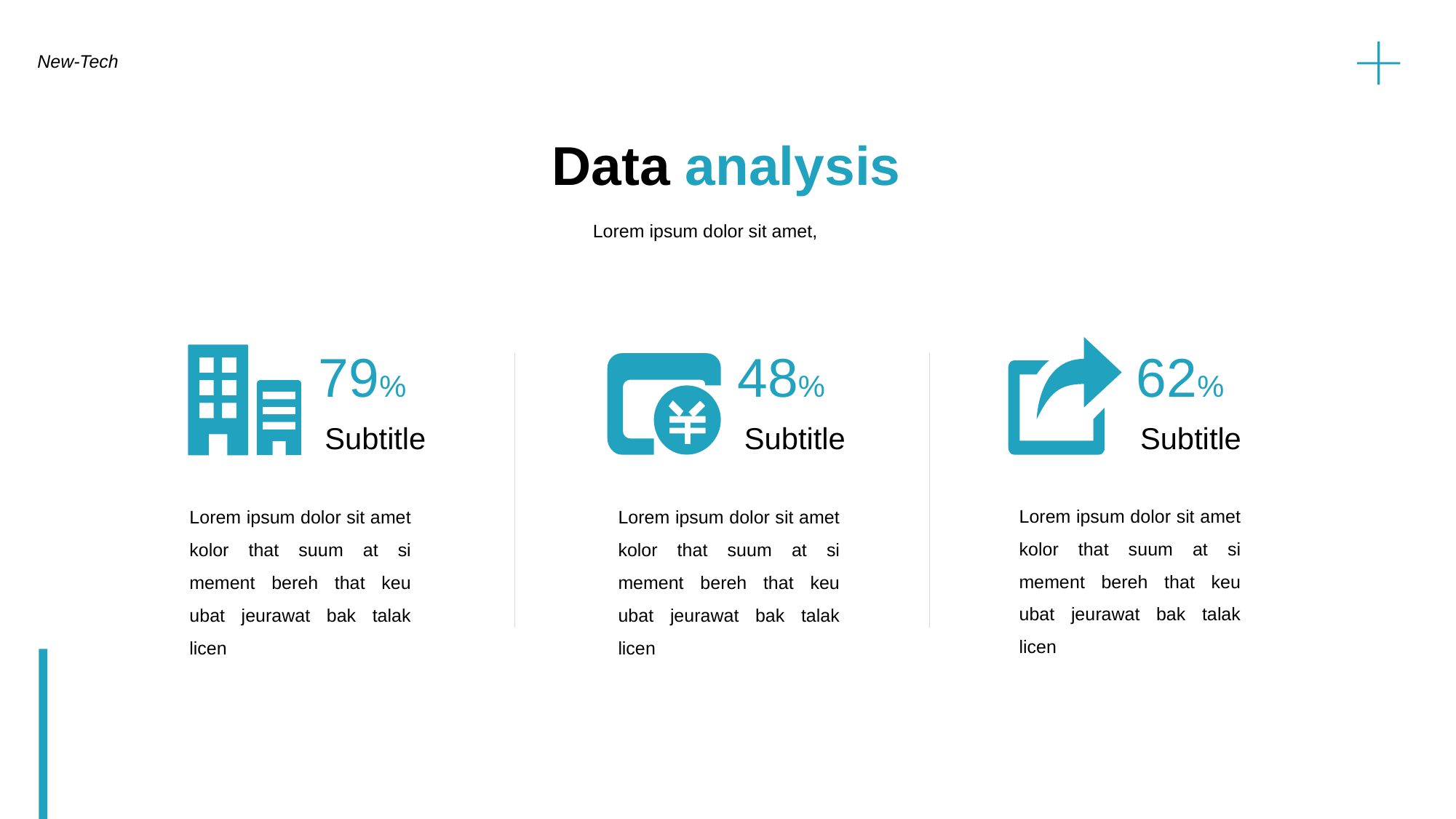

New-Tech
Data analysis
Lorem ipsum dolor sit amet,
79%

Subtitle
48%

Subtitle
62%

Subtitle
Lorem ipsum dolor sit amet kolor that suum at si mement bereh that keu ubat jeurawat bak talak licen
Lorem ipsum dolor sit amet kolor that suum at si mement bereh that keu ubat jeurawat bak talak licen
Lorem ipsum dolor sit amet kolor that suum at si mement bereh that keu ubat jeurawat bak talak licen